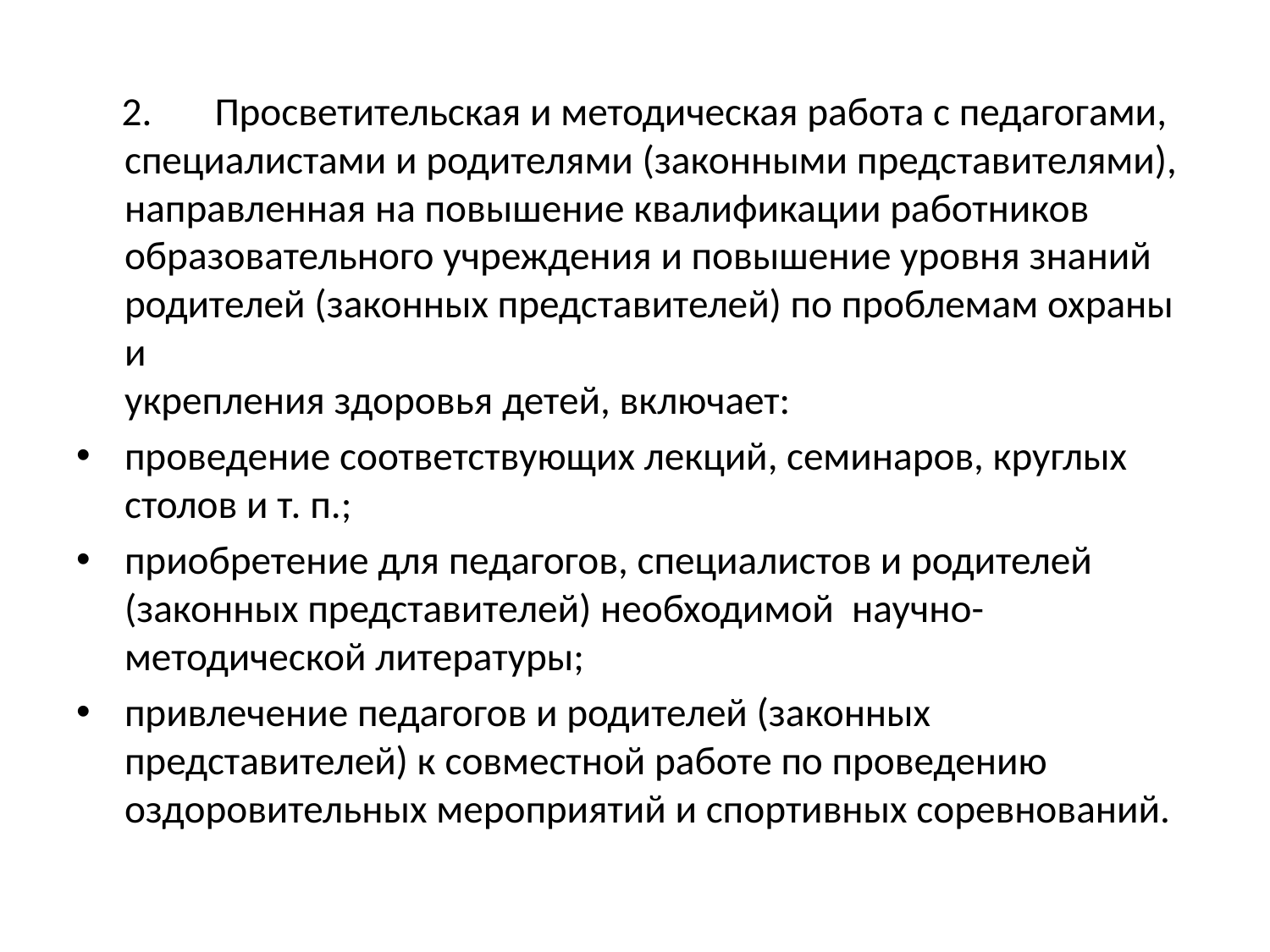

#
     2.	Просветительская и методическая работа с педагогами,
специалистами и родителями (законными представителями),
направленная на повышение квалификации работников образовательного учреждения и повышение уровня знаний родителей (законных представителей) по проблемам охраны и
укрепления здоровья детей, включает:
проведение соответствующих лекций, семинаров, круглых столов и т. п.;
приобретение для педагогов, специалистов и родителей
(законных представителей) необходимой  научно-методической литературы;
привлечение педагогов и родителей (законных представителей) к совместной работе по проведению оздоровительных мероприятий и спортивных соревнований.